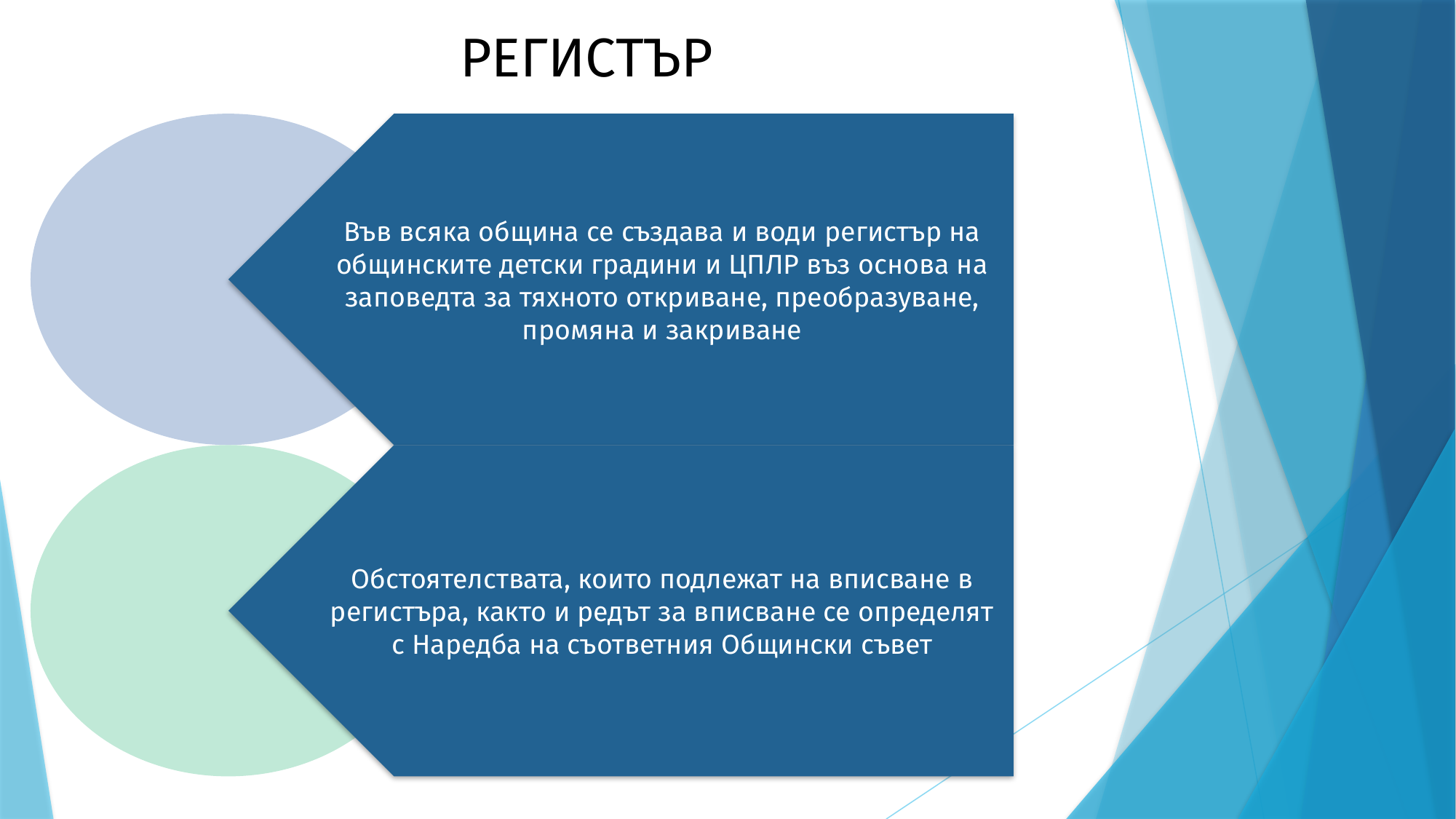

# РЕГИСТЪР
Във всяка община се създава и води регистър на общинските детски градини и ЦПЛР въз основа на заповедта за тяхното откриване, преобразуване, промяна и закриване
Обстоятелствата, които подлежат на вписване в регистъра, както и редът за вписване се определят с Наредба на съответния Общински съвет